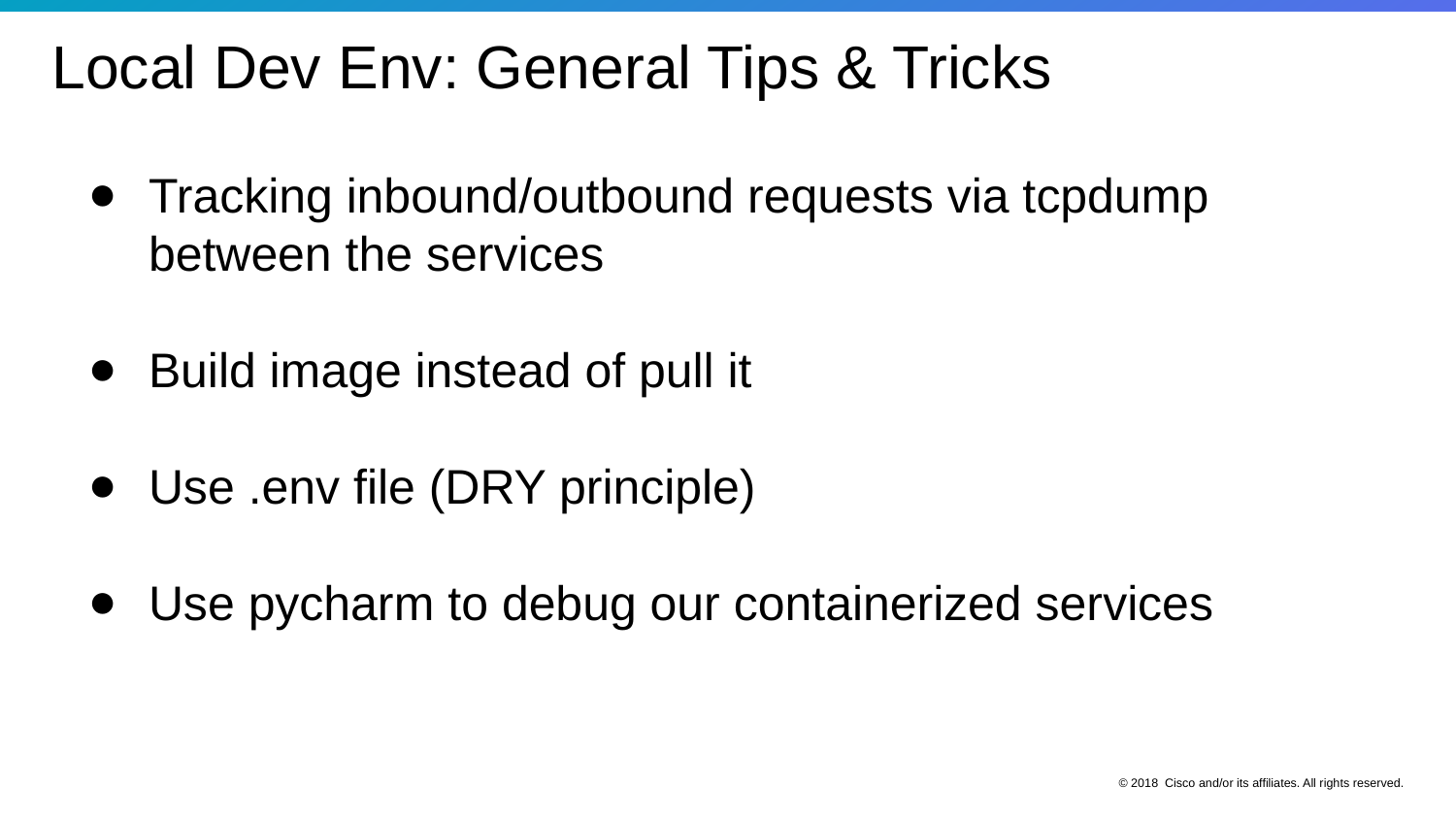

Local Dev Env: General Tips & Tricks

Tracking inbound/outbound requests via tcpdump between the services

Build image instead of pull it

Use .env file (DRY principle)

Use pycharm to debug our containerized services

© 2018  Cisco and/or its affiliates. All rights reserved.